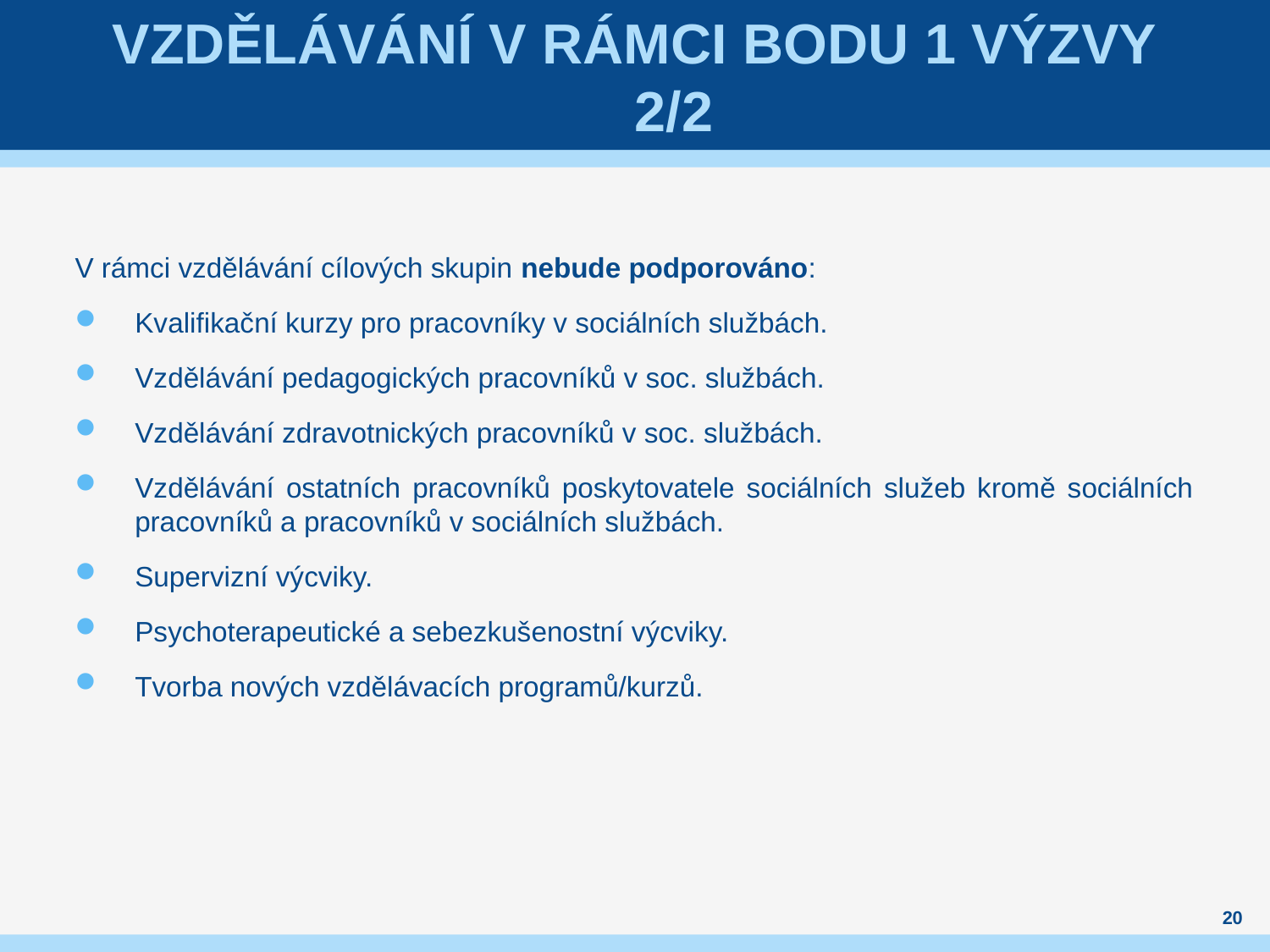

# vzdělávání v rámci bodu 1 výzvy 2/2
V rámci vzdělávání cílových skupin nebude podporováno:
Kvalifikační kurzy pro pracovníky v sociálních službách.
Vzdělávání pedagogických pracovníků v soc. službách.
Vzdělávání zdravotnických pracovníků v soc. službách.
Vzdělávání ostatních pracovníků poskytovatele sociálních služeb kromě sociálních pracovníků a pracovníků v sociálních službách.
Supervizní výcviky.
Psychoterapeutické a sebezkušenostní výcviky.
Tvorba nových vzdělávacích programů/kurzů.

20